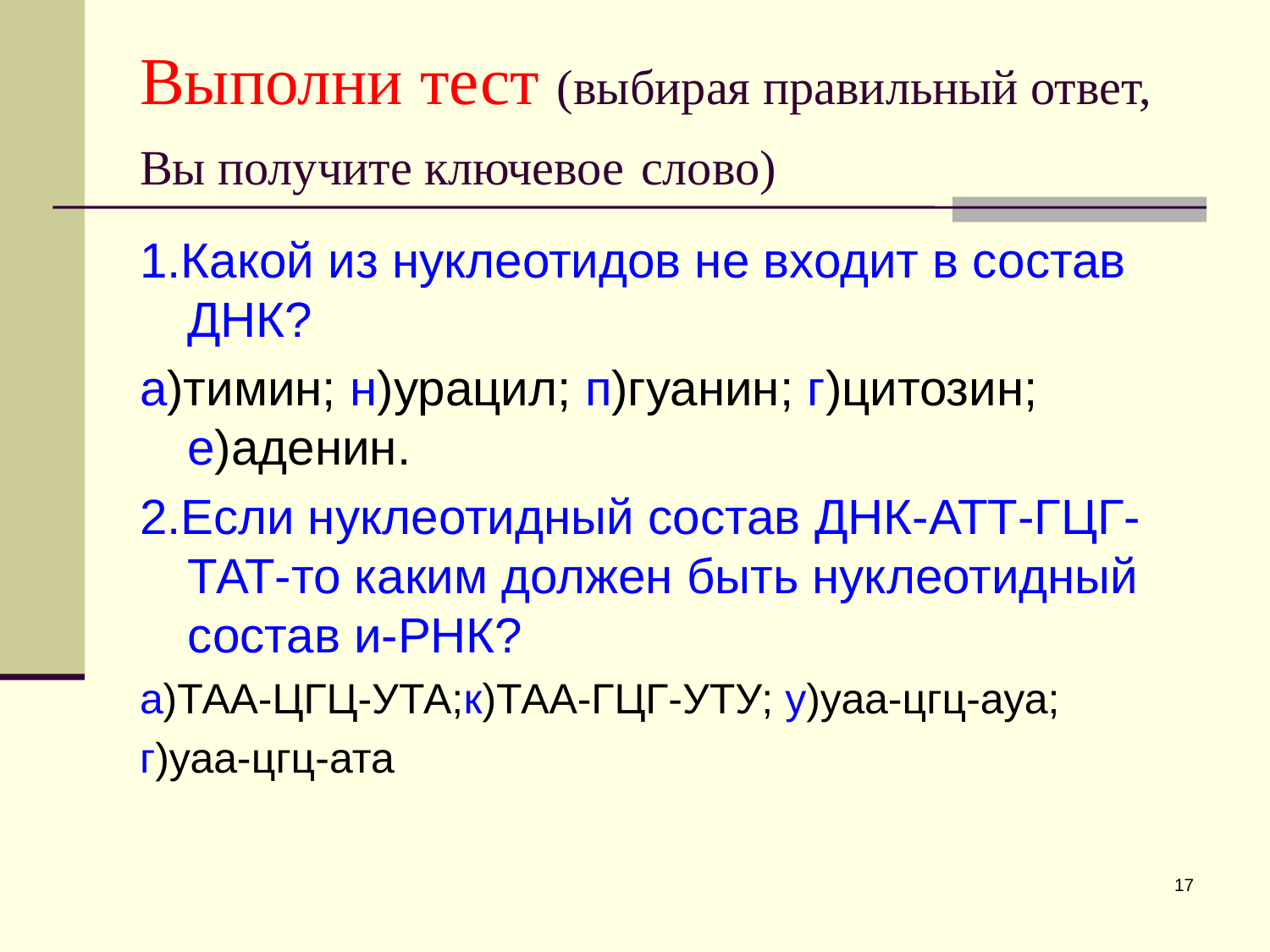

# Выполни тест (выбирая правильный ответ, Вы получите ключевое слово)
1.Какой из нуклеотидов не входит в состав ДНК?
а)тимин; н)урацил; п)гуанин; г)цитозин; е)аденин.
2.Если нуклеотидный состав ДНК-АТТ-ГЦГ-ТАТ-то каким должен быть нуклеотидный состав и-РНК?
а)ТАА-ЦГЦ-УТА;к)ТАА-ГЦГ-УТУ; у)уаа-цгц-ауа;
г)уаа-цгц-ата
17